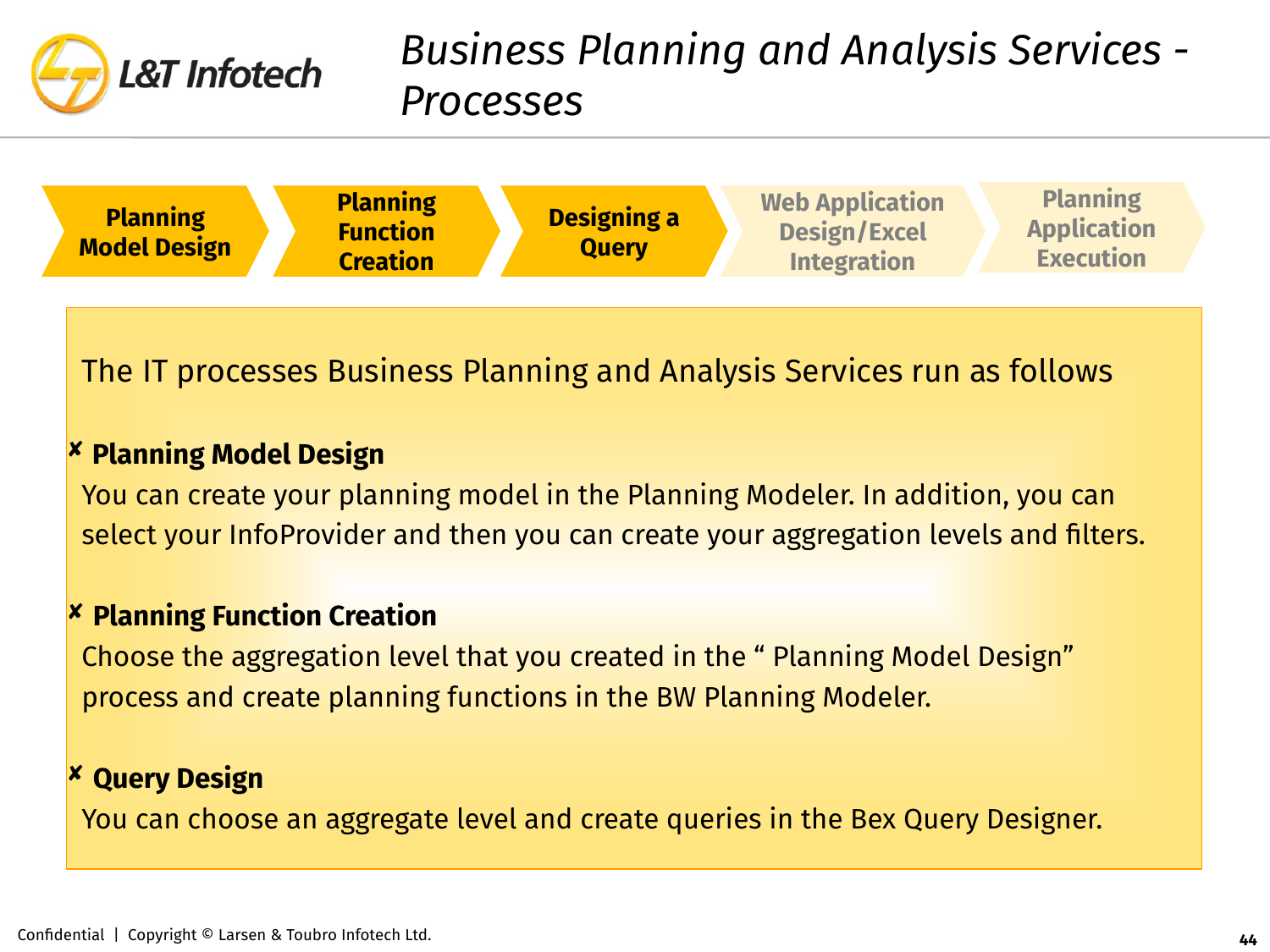

# Business Planning and Analysis Services - Processes
Planning Application Execution
Planning Model Design
Planning Function Creation
Designing a Query
Web Application Design/Excel Integration
The IT processes Business Planning and Analysis Services run as follows

 Planning Model Design
You can create your planning model in the Planning Modeler. In addition, you can
select your InfoProvider and then you can create your aggregation levels and filters.
 Planning Function Creation
Choose the aggregation level that you created in the “ Planning Model Design”
process and create planning functions in the BW Planning Modeler.
 Query Design
You can choose an aggregate level and create queries in the Bex Query Designer.
Confidential  |  Copyright © Larsen & Toubro Infotech Ltd.
44